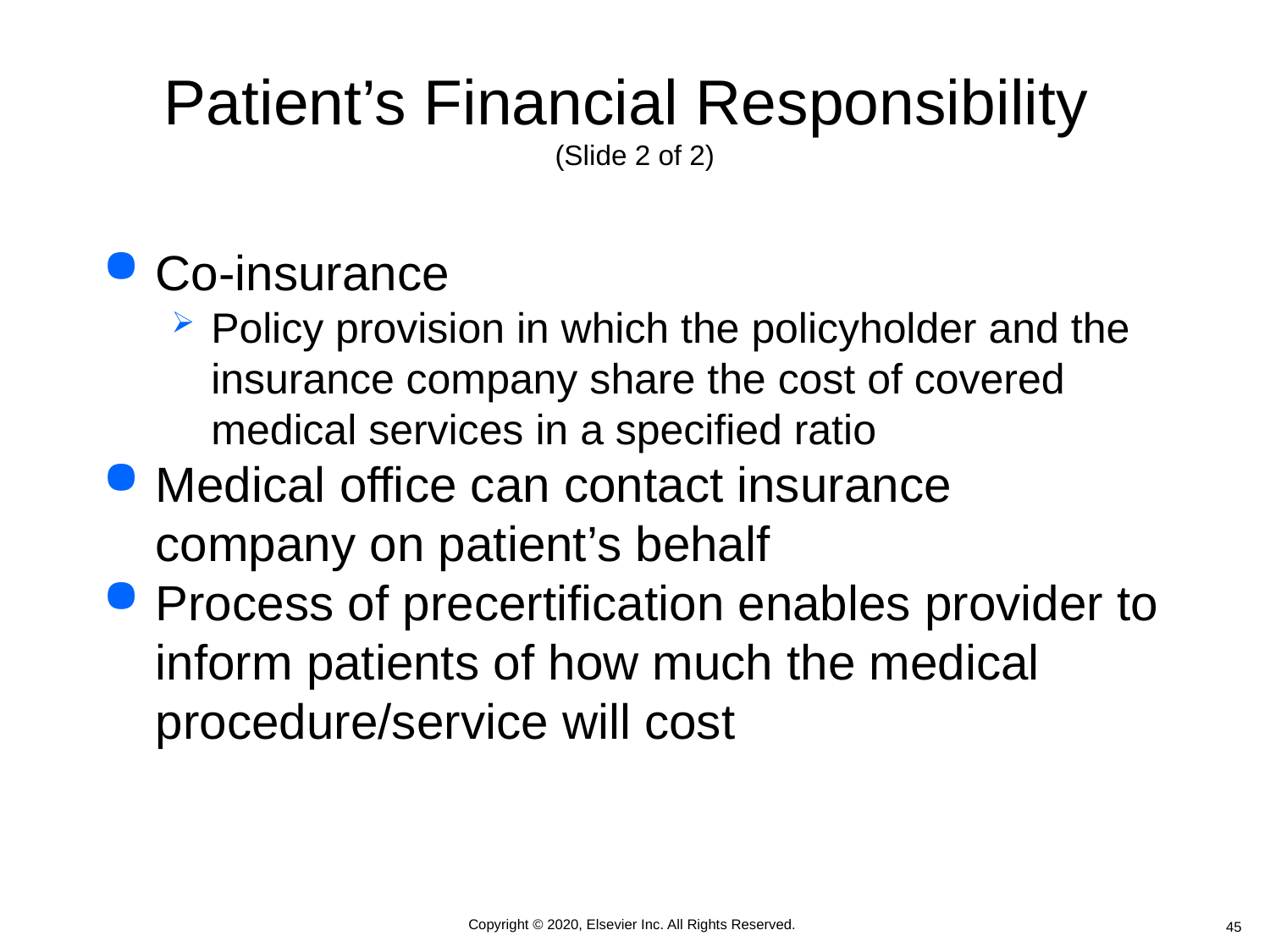

# Patient’s Financial Responsibility (Slide 2 of 2)
Co-insurance
Policy provision in which the policyholder and the insurance company share the cost of covered medical services in a specified ratio
Medical office can contact insurance company on patient’s behalf
Process of precertification enables provider to inform patients of how much the medical procedure/service will cost